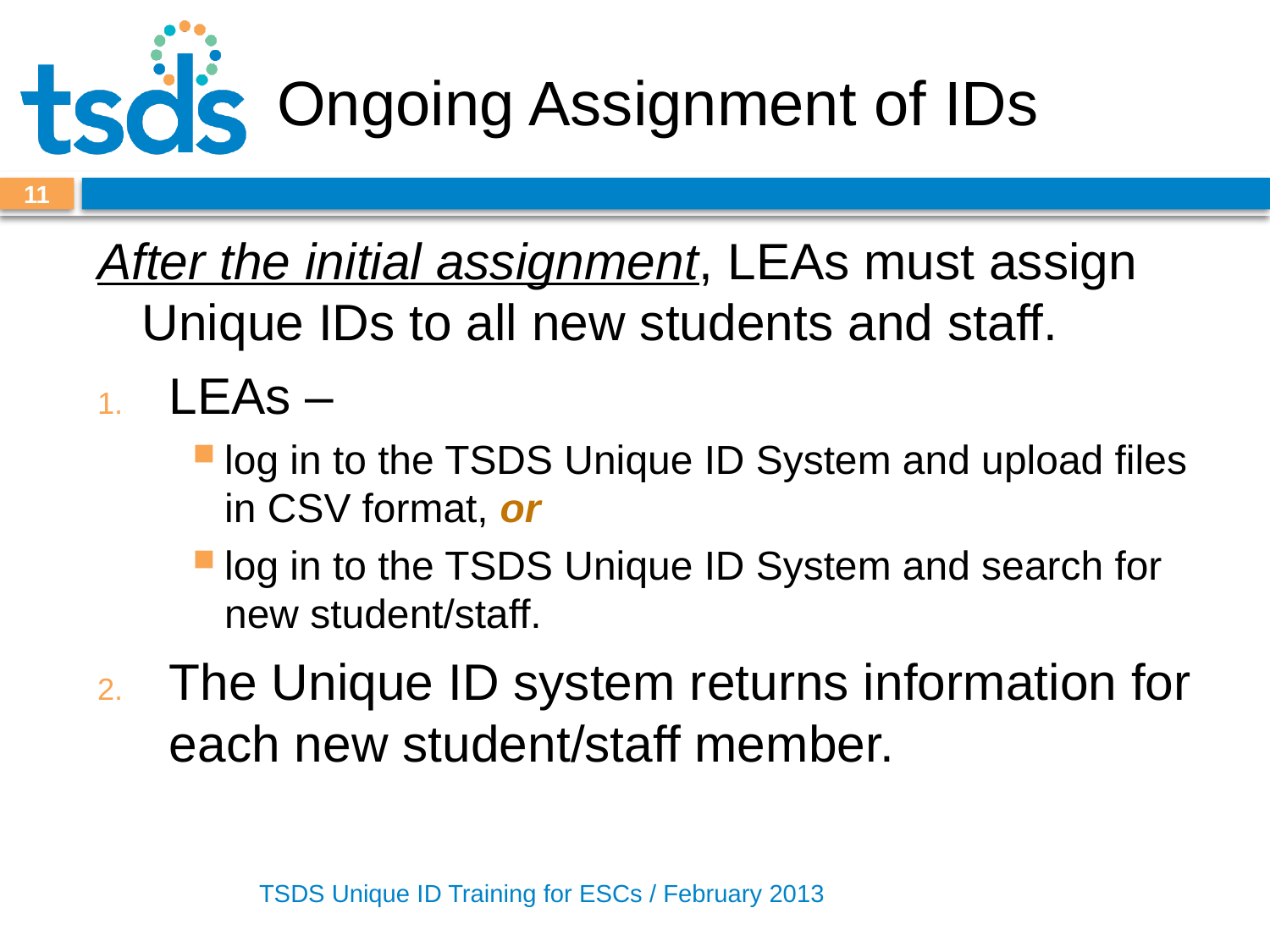

# Ongoing Assignment of IDs
11
After the initial assignment, LEAs must assign Unique IDs to all new students and staff.
LEAs –
log in to the TSDS Unique ID System and upload files in CSV format, or
log in to the TSDS Unique ID System and search for new student/staff.
The Unique ID system returns information for each new student/staff member.

TSDS Unique ID Training for ESCs / February 2013